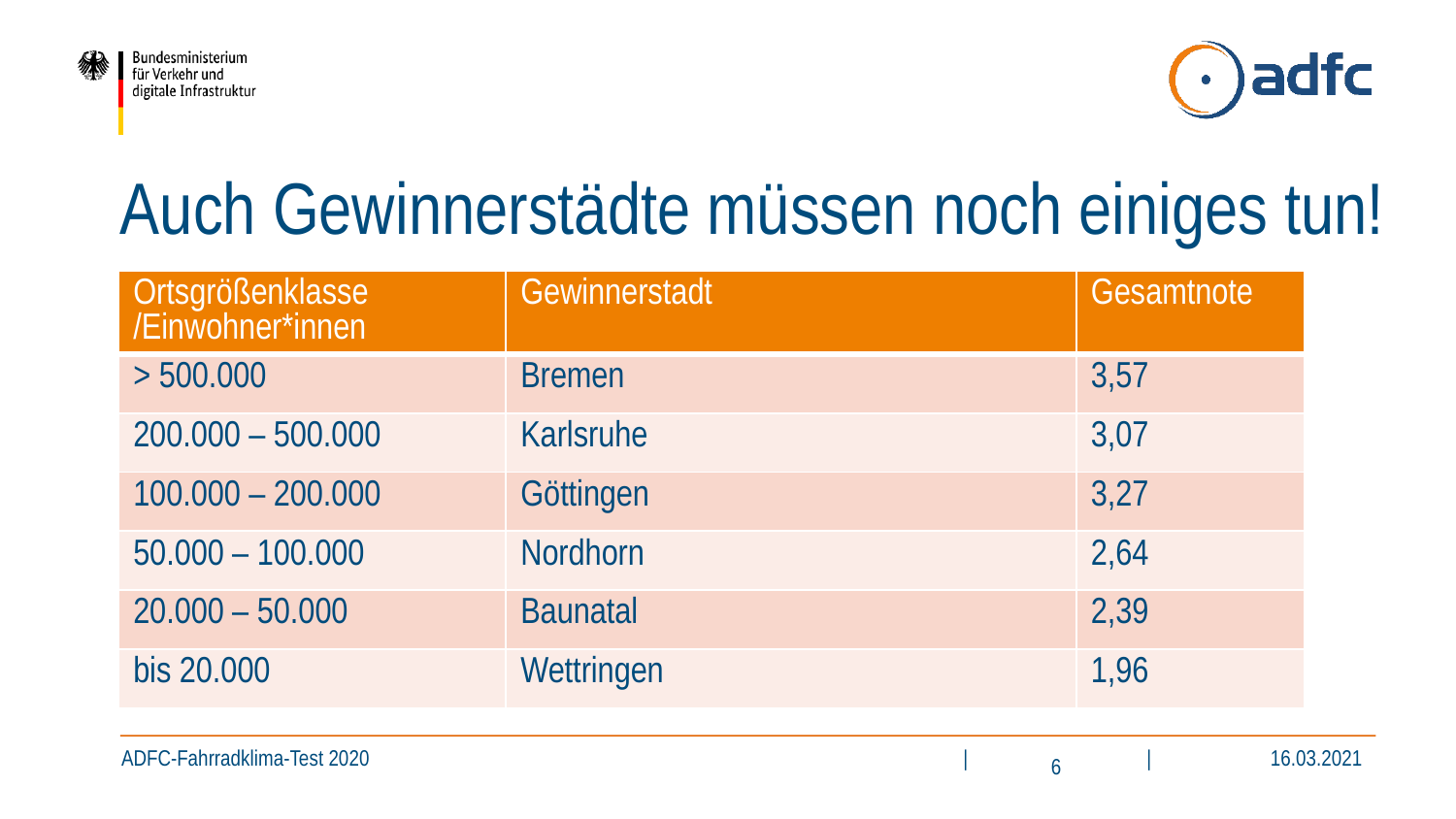

Auch Gewinnerstädte müssen noch einiges tun!

| Ortsgrößenklasse /Einwohner\*innen | Gewinnerstadt | Gesamtnote |
| --- | --- | --- |
| > 500.000 | Bremen | 3,57 |
| 200.000 – 500.000 | Karlsruhe | 3,07 |
| 100.000 – 200.000 | Göttingen | 3,27 |
| 50.000 – 100.000 | Nordhorn | 2,64 |
| 20.000 – 50.000 | Baunatal | 2,39 |
| bis 20.000 | Wettringen | 1,96 |